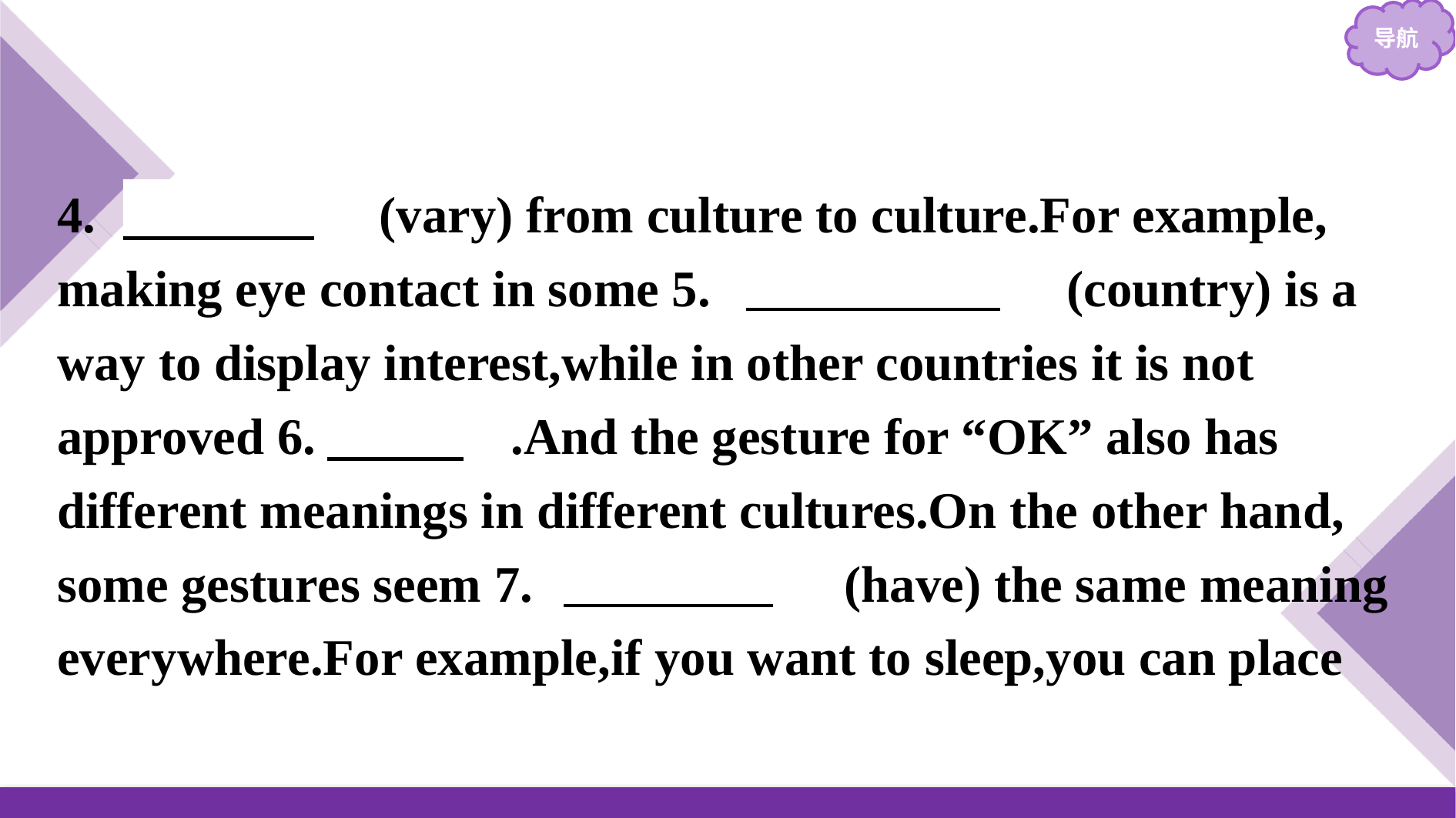

4.　varies　(vary) from culture to culture.For example,
making eye contact in some 5.　countries　(country) is a way to display interest,while in other countries it is not approved 6.　of　.And the gesture for “OK” also has different meanings in different cultures.On the other hand,
some gestures seem 7.　to have　(have) the same meaning everywhere.For example,if you want to sleep,you can place